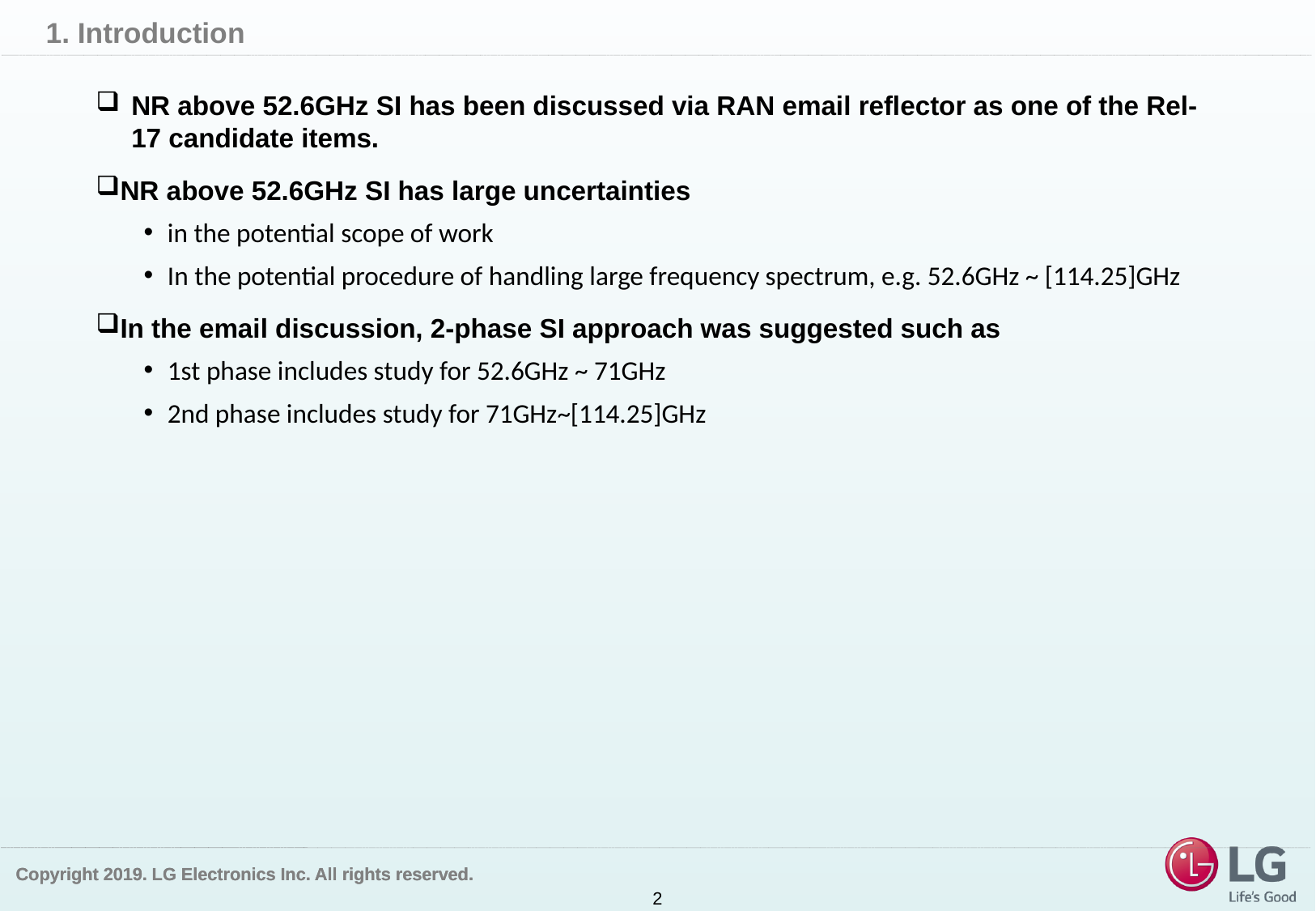

# 1. Introduction
NR above 52.6GHz SI has been discussed via RAN email reflector as one of the Rel-17 candidate items.
NR above 52.6GHz SI has large uncertainties
in the potential scope of work
In the potential procedure of handling large frequency spectrum, e.g. 52.6GHz ~ [114.25]GHz
In the email discussion, 2-phase SI approach was suggested such as
1st phase includes study for 52.6GHz ~ 71GHz
2nd phase includes study for 71GHz~[114.25]GHz